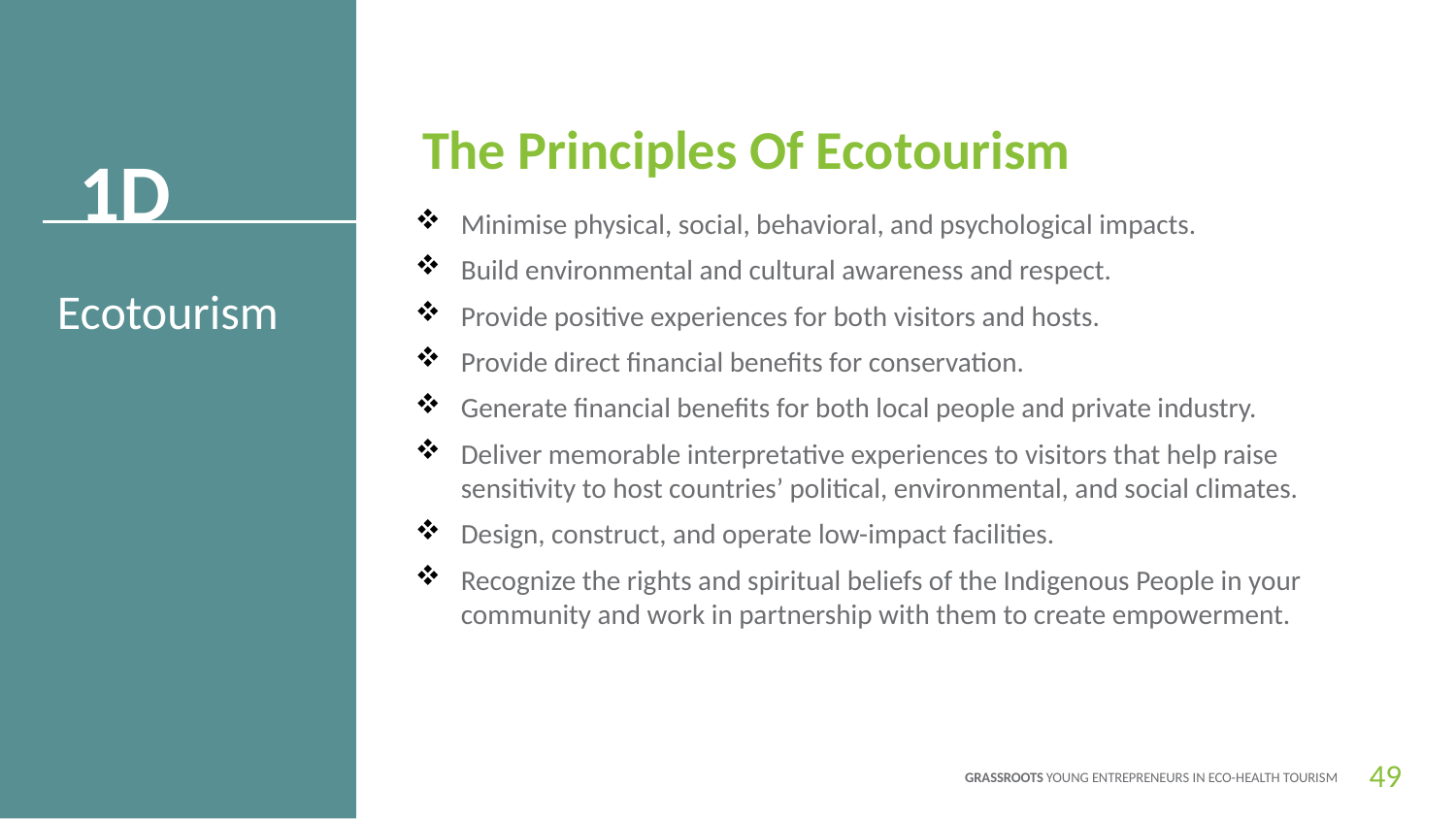

The Principles Of Ecotourism
1D
Minimise physical, social, behavioral, and psychological impacts.
Build environmental and cultural awareness and respect.
Provide positive experiences for both visitors and hosts.
Provide direct financial benefits for conservation.
Generate financial benefits for both local people and private industry.
Deliver memorable interpretative experiences to visitors that help raise sensitivity to host countries’ political, environmental, and social climates.
Design, construct, and operate low-impact facilities.
Recognize the rights and spiritual beliefs of the Indigenous People in your community and work in partnership with them to create empowerment.

Ecotourism
49